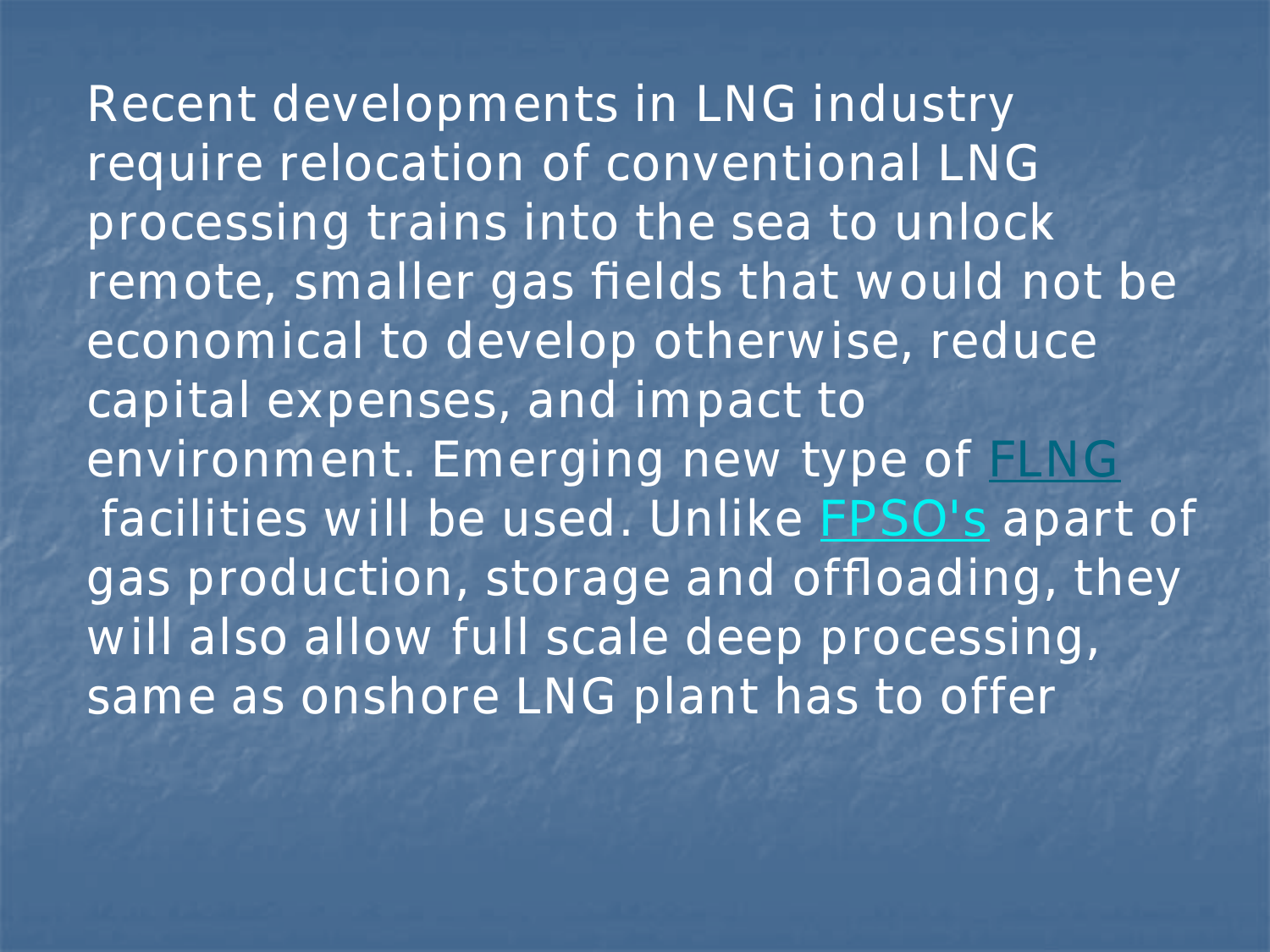

Recent developments in LNG industry require relocation of conventional LNG processing trains into the sea to unlock remote, smaller gas fields that would not be economical to develop otherwise, reduce capital expenses, and impact to environment. Emerging new type of FLNG facilities will be used. Unlike FPSO's apart of gas production, storage and offloading, they will also allow full scale deep processing, same as onshore LNG plant has to offer